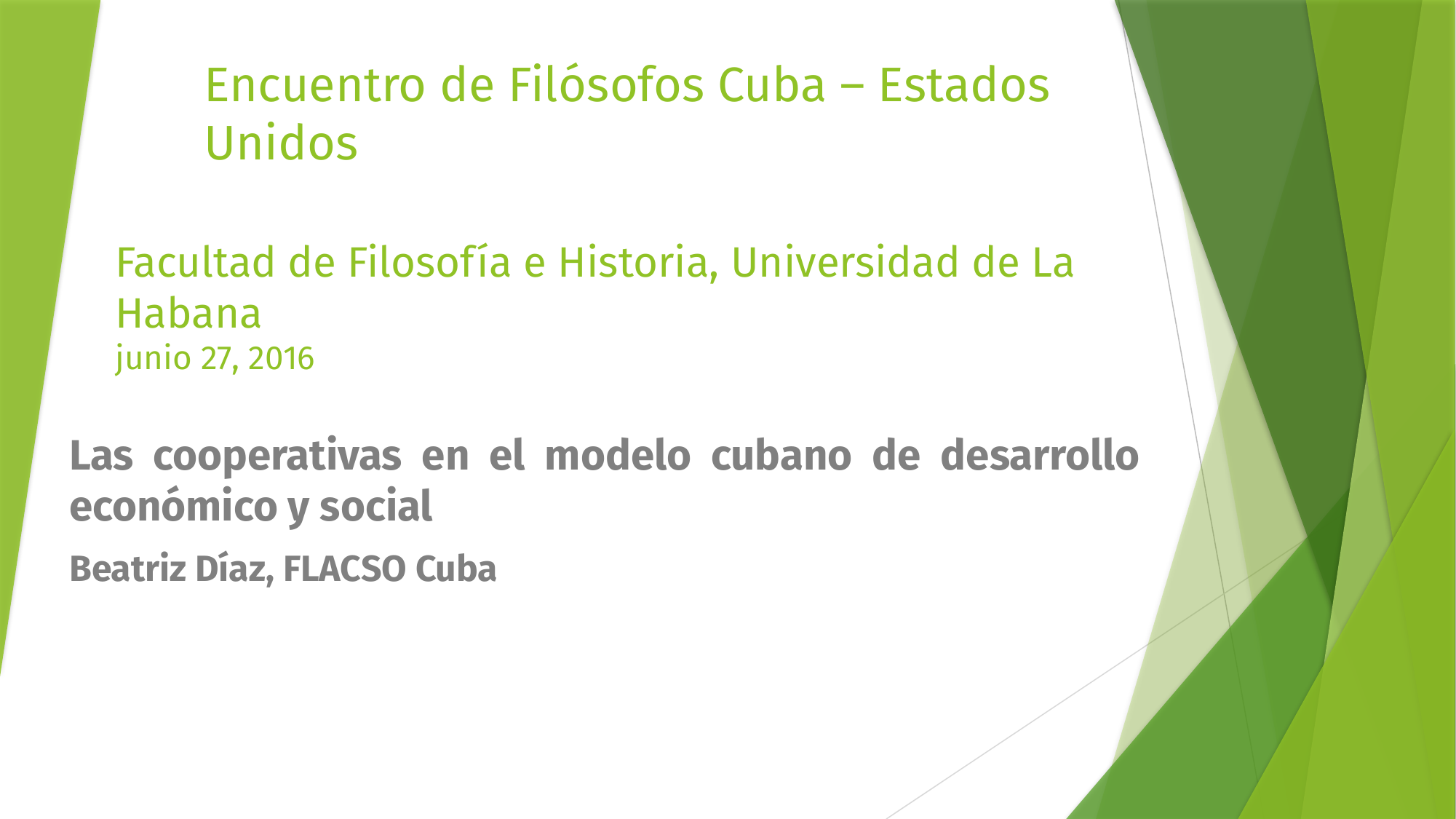

Encuentro de Filósofos Cuba – Estados Unidos
Facultad de Filosofía e Historia, Universidad de La Habana
junio 27, 2016
Las cooperativas en el modelo cubano de desarrollo económico y social
Beatriz Díaz, FLACSO Cuba